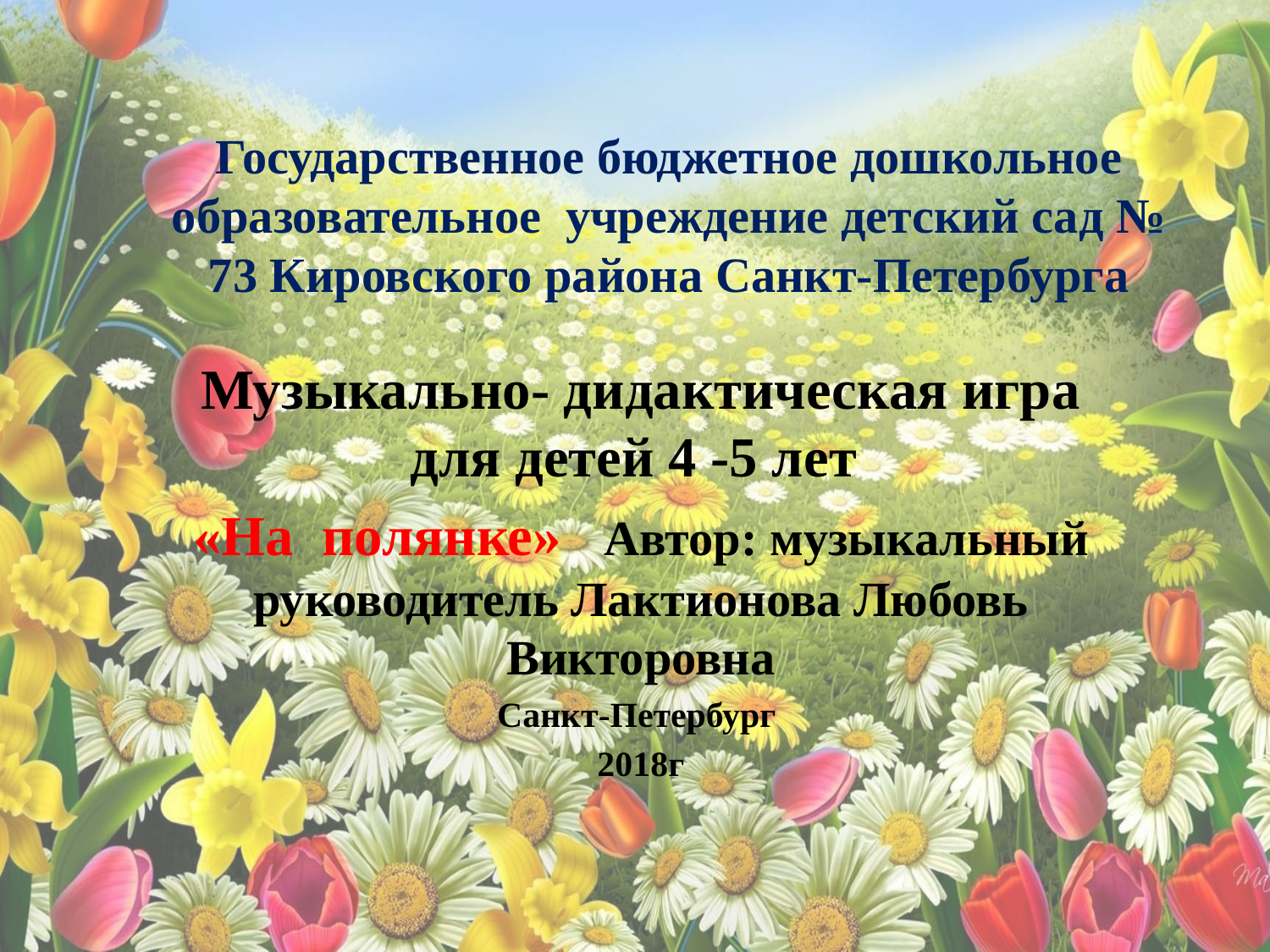

# Государственное бюджетное дошкольное образовательное  учреждение детский сад № 73 Кировского района Санкт-Петербурга
Музыкально- дидактическая игра для детей 4 -5 лет
«На  полянке»   Автор: музыкальный руководитель Лактионова Любовь Викторовна
Санкт-Петербург
2018г